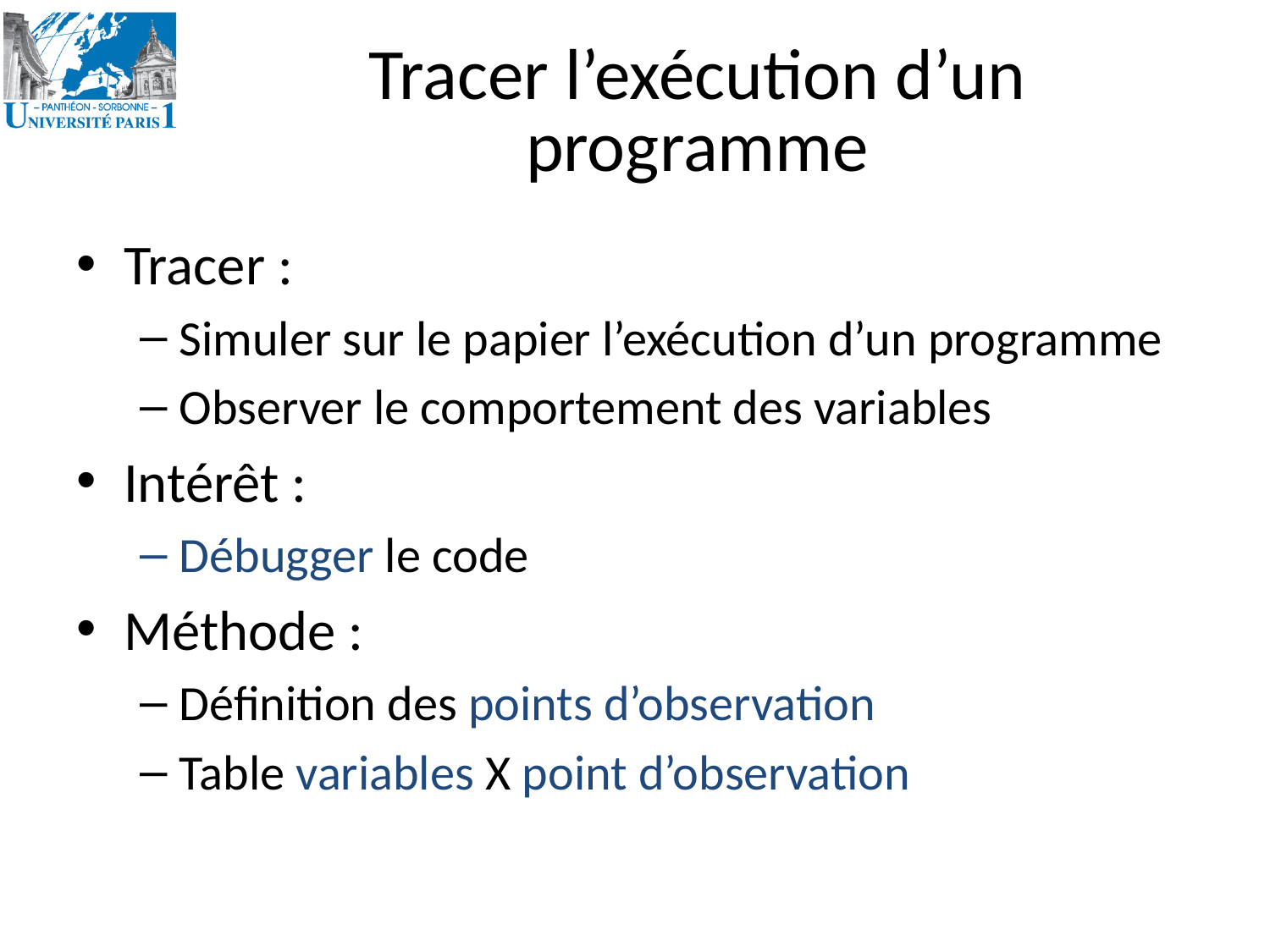

# Tracer l’exécution d’un programme
Tracer :
Simuler sur le papier l’exécution d’un programme
Observer le comportement des variables
Intérêt :
Débugger le code
Méthode :
Définition des points d’observation
Table variables X point d’observation